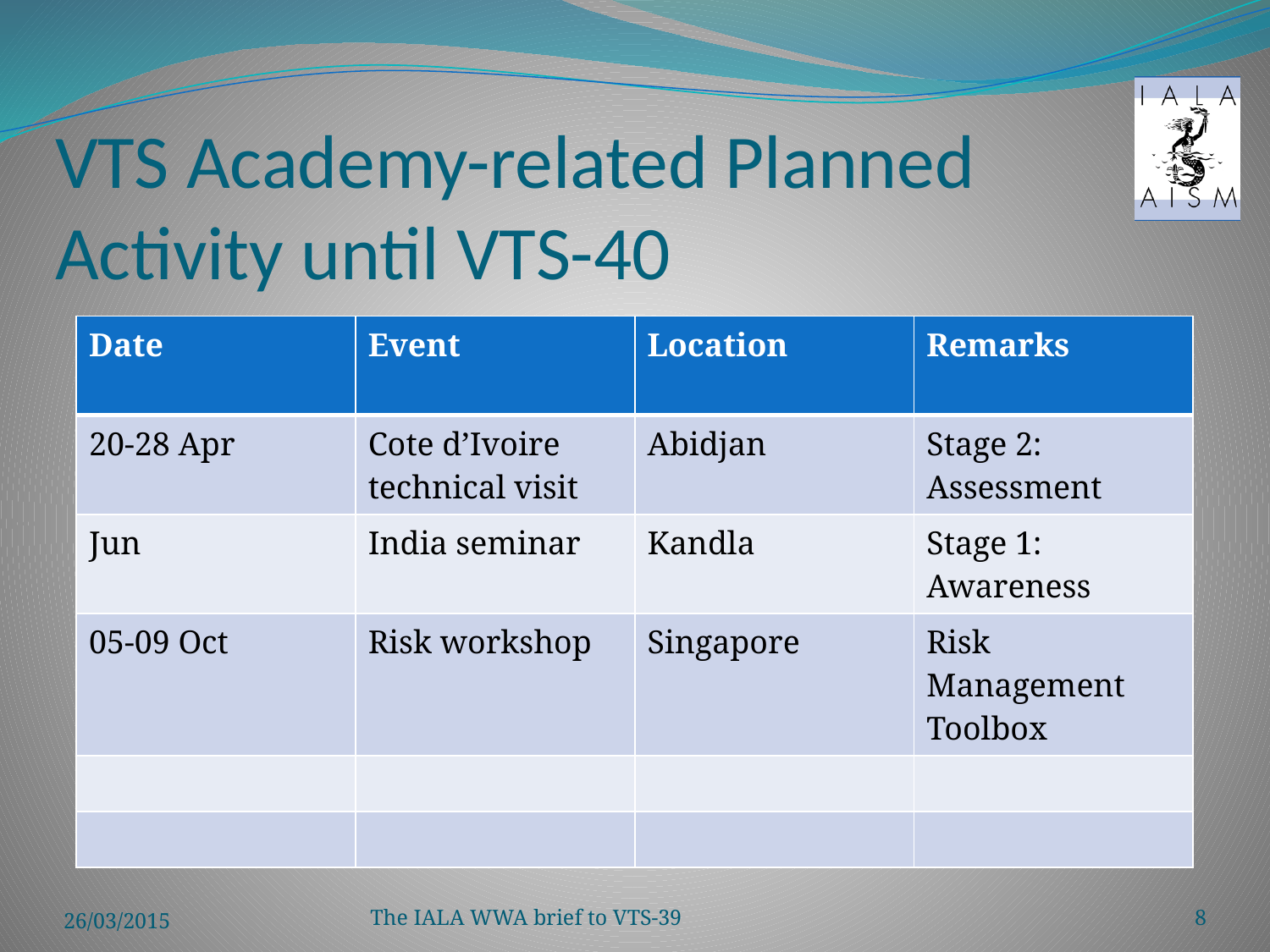

# VTS Academy-related Planned Activity until VTS-40
| Date | Event | Location | Remarks |
| --- | --- | --- | --- |
| 20-28 Apr | Cote d’Ivoire technical visit | Abidjan | Stage 2: Assessment |
| Jun | India seminar | Kandla | Stage 1: Awareness |
| 05-09 Oct | Risk workshop | Singapore | Risk Management Toolbox |
|  |  |  |  |
|  |  |  |  |
26/03/2015
The IALA WWA brief to VTS-39
8